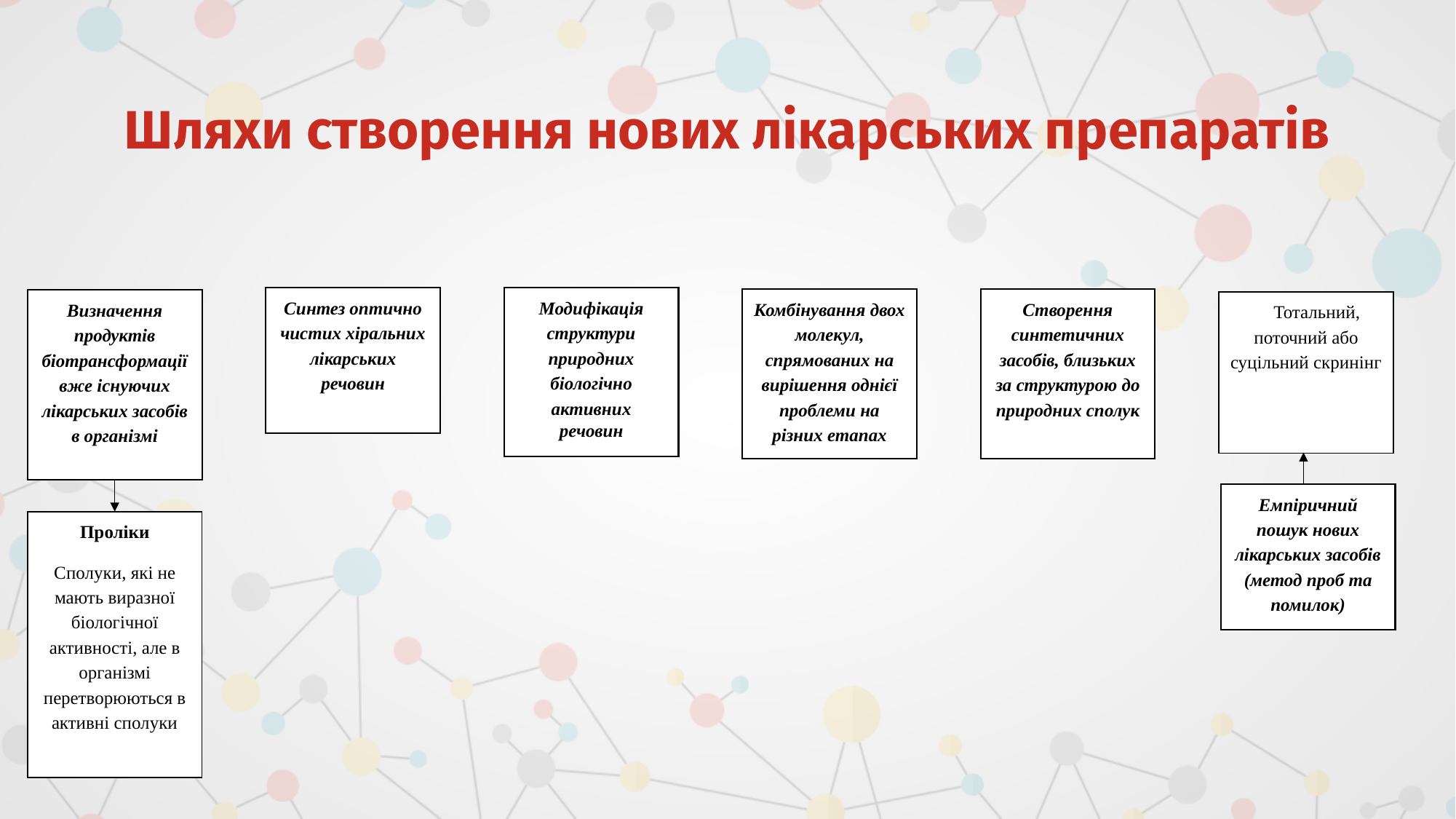

Шляхи створення нових лікарських препаратів

# Шляхи створення нових лікарських препаратів
Синтез оптично чистих хіральних лікарських речовин

Модифікація структури природних біологічно активних
речовин
Комбінування двох молекул, спрямованих на вирішення однієї проблеми на різних етапах

Створення синтетичних засобів, близьких за структурою до природних сполук

Визначення продуктів біотрансформації вже існуючих лікарських засобів в організмі

Тотальний, поточний або суцільний скринінг
Емпіричний пошук нових лікарських засобів (метод проб та помилок)

Проліки
Сполуки, які не мають виразної біологічної активності, але в організмі перетворюються в активні сполуки